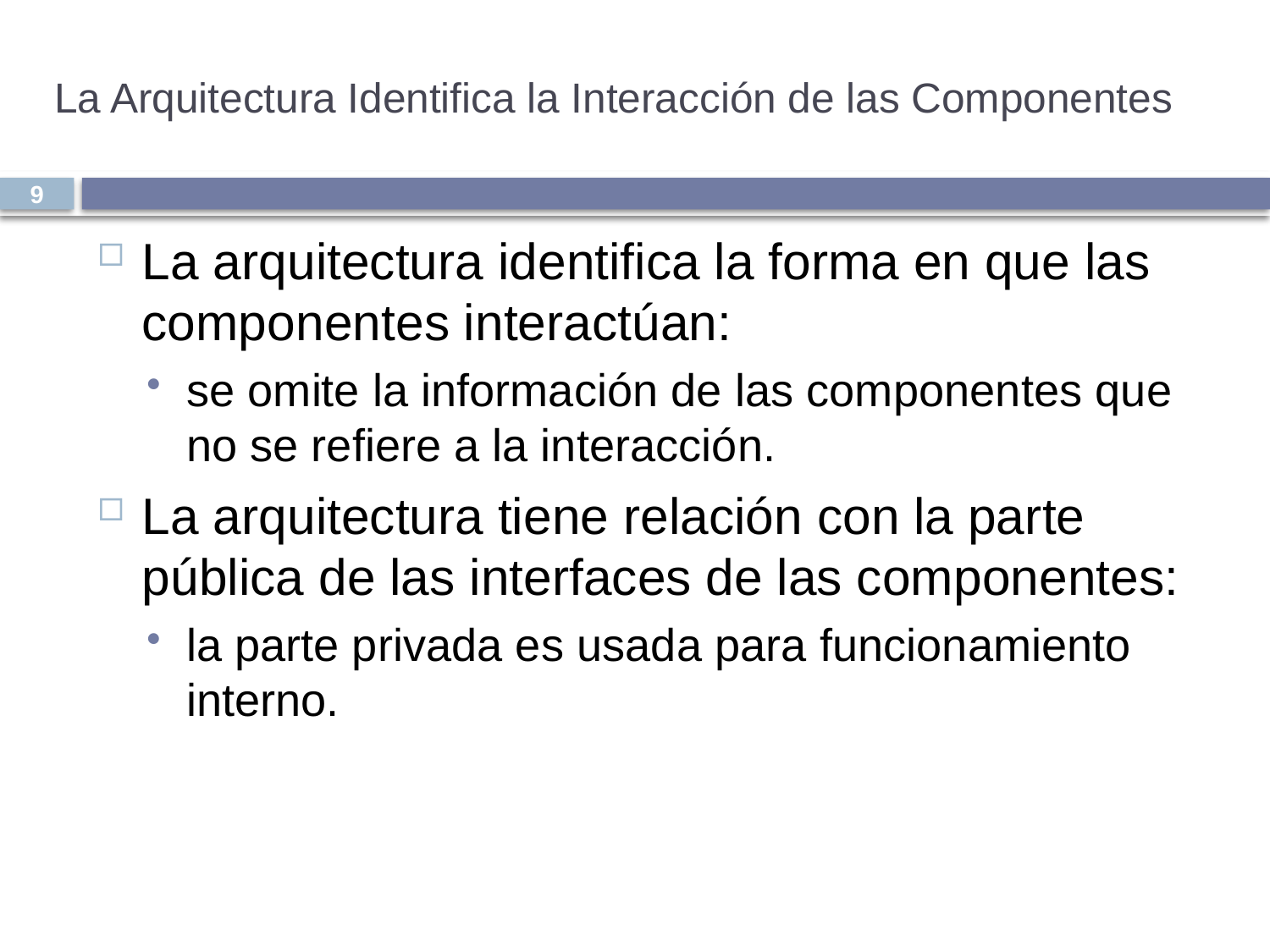

# La Arquitectura Identifica la Interacción de las Componentes
9
La arquitectura identifica la forma en que las componentes interactúan:
se omite la información de las componentes que no se refiere a la interacción.
La arquitectura tiene relación con la parte pública de las interfaces de las componentes:
la parte privada es usada para funcionamiento interno.